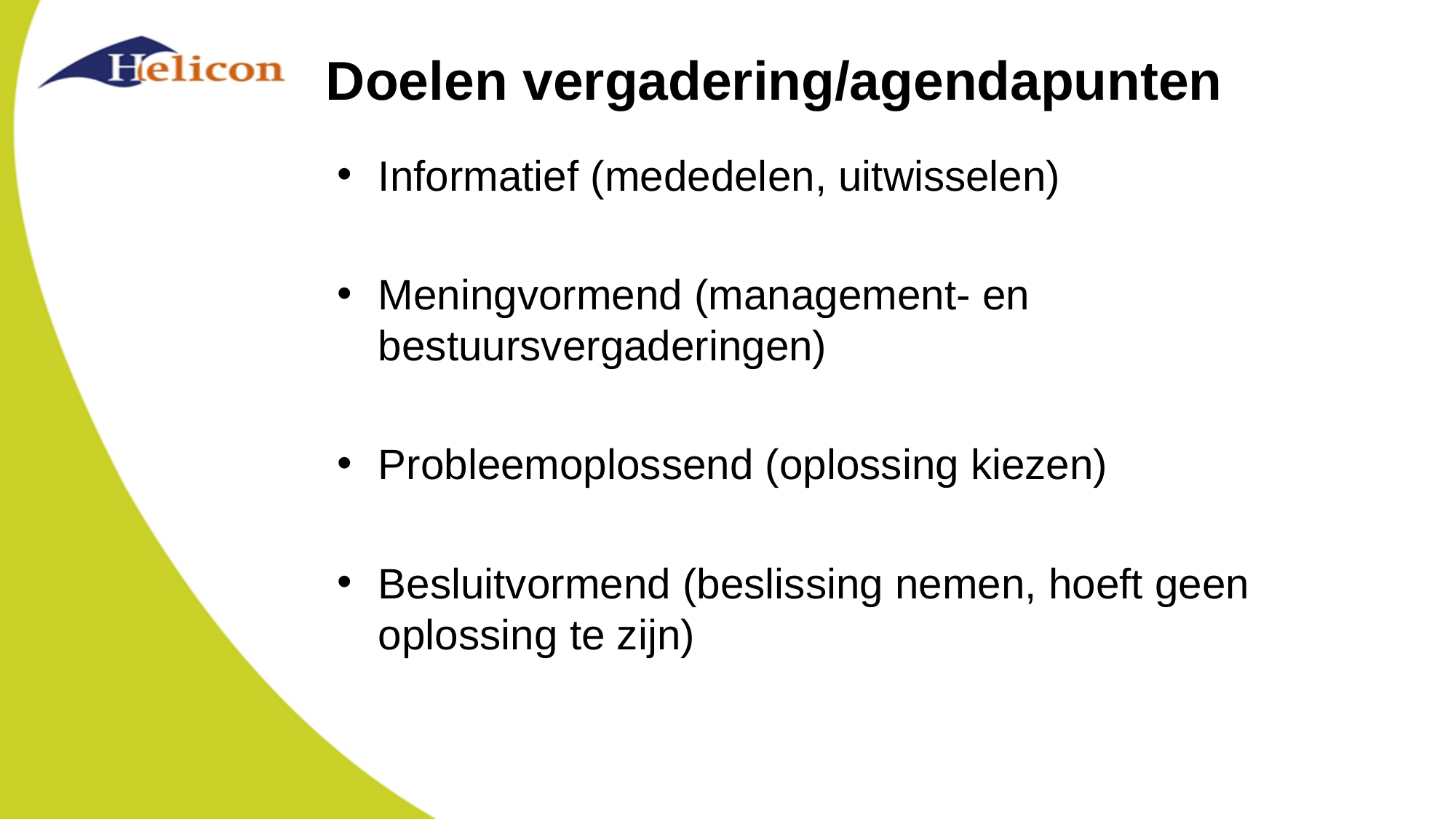

# Doelen vergadering/agendapunten
Informatief (mededelen, uitwisselen)

Meningvormend (management- en bestuursvergaderingen)

Probleemoplossend (oplossing kiezen)

Besluitvormend (beslissing nemen, hoeft geen oplossing te zijn)